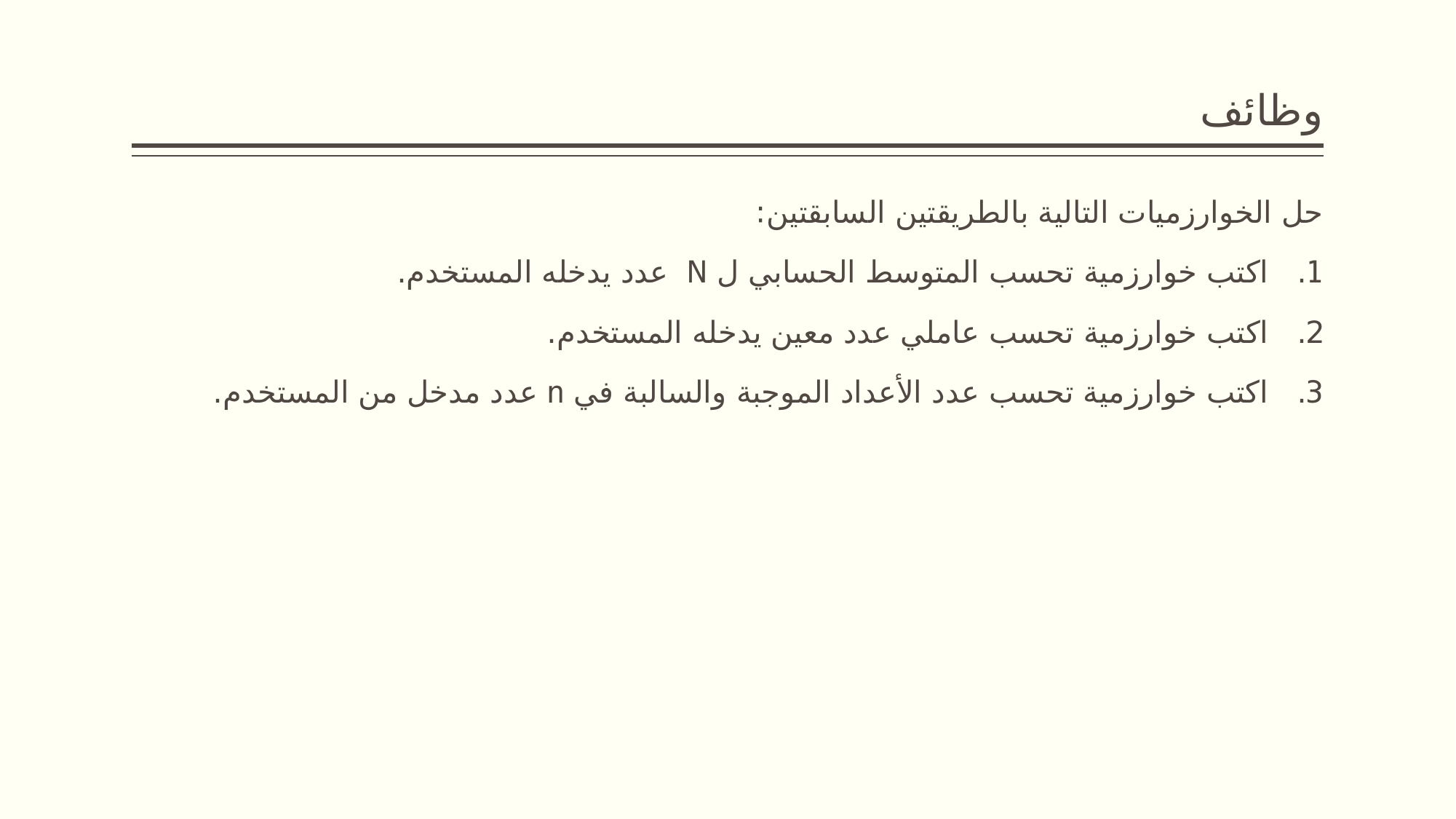

# وظائف
حل الخوارزميات التالية بالطريقتين السابقتين:
اكتب خوارزمية تحسب المتوسط الحسابي ل N  عدد يدخله المستخدم.
اكتب خوارزمية تحسب عاملي عدد معين يدخله المستخدم.
اكتب خوارزمية تحسب عدد الأعداد الموجبة والسالبة في n عدد مدخل من المستخدم.